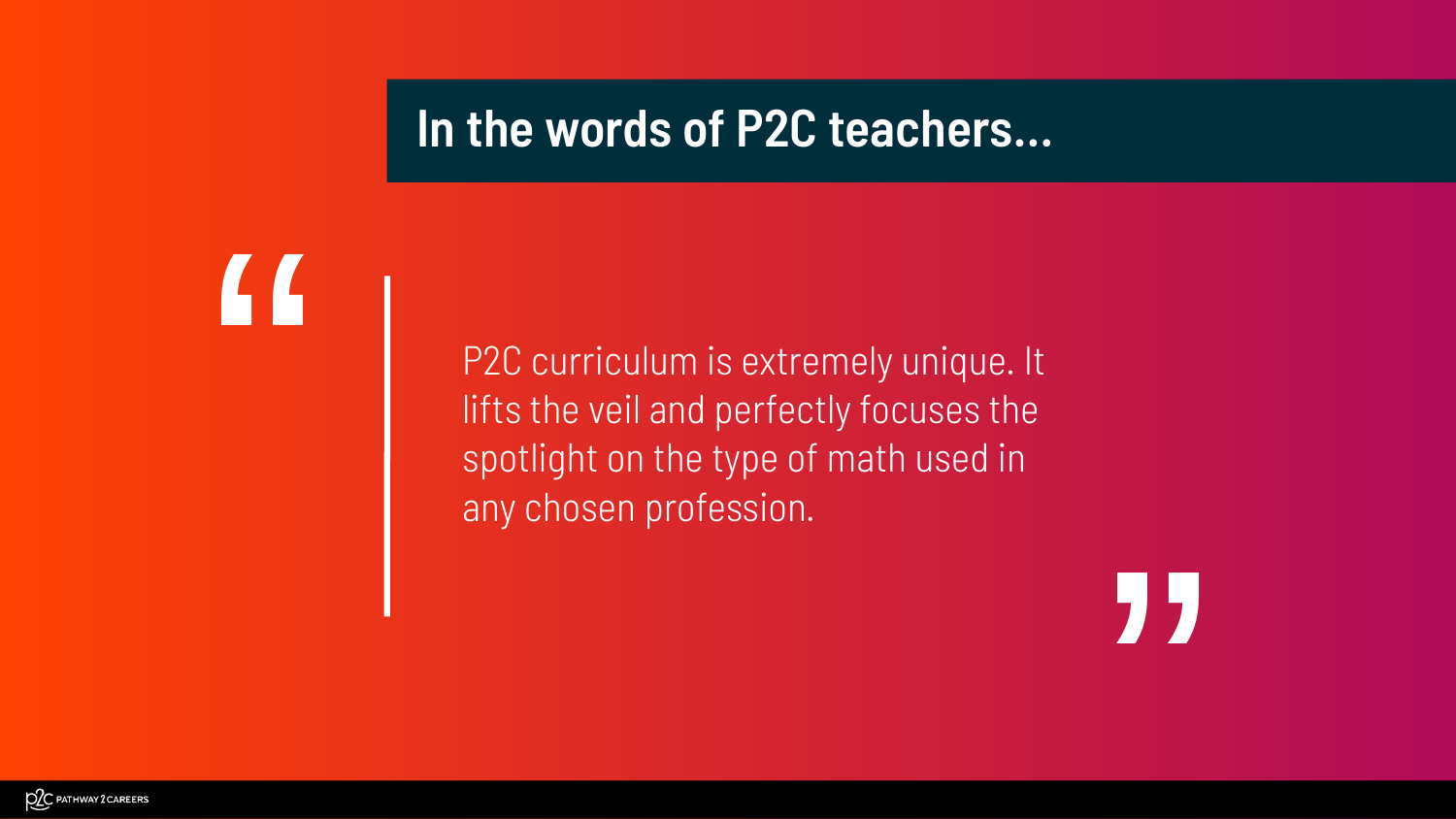

In the words of P2C teachers…
“
“
P2C curriculum is extremely unique. It lifts the veil and perfectly focuses the spotlight on the type of math used in any chosen profession.
#